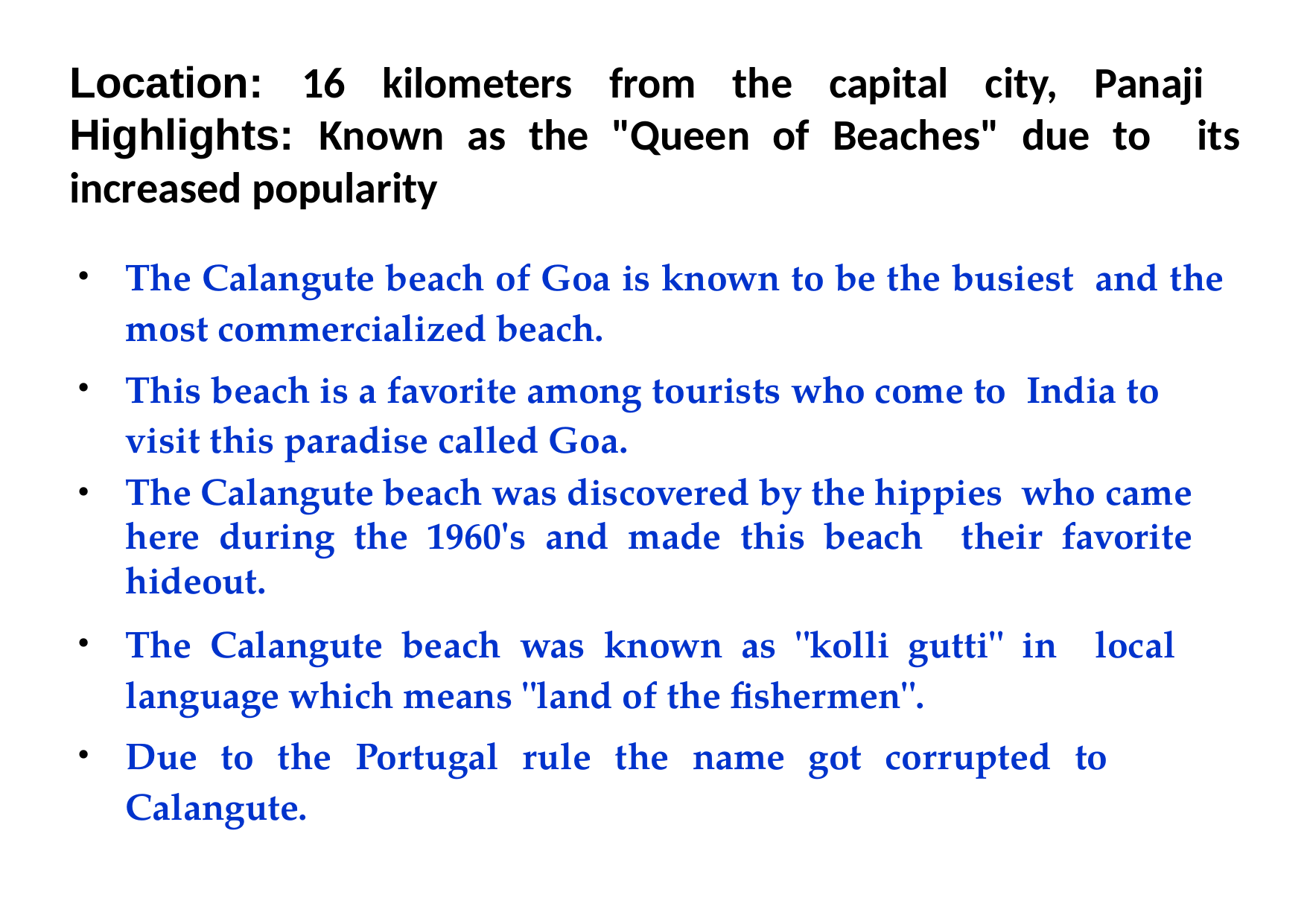

# Location: 16 kilometers from the capital city, Panaji  Highlights: Known as the "Queen of Beaches" due to  its increased popularity
The Calangute beach of Goa is known to be the busiest  and the most commercialized beach.
This beach is a favorite among tourists who come to  India to visit this paradise called Goa.
The Calangute beach was discovered by the hippies  who came here during the 1960's and made this beach  their favorite hideout.
The Calangute beach was known as "kolli gutti" in  local language which means "land of the fishermen".
Due to the Portugal rule the name got corrupted to  Calangute.